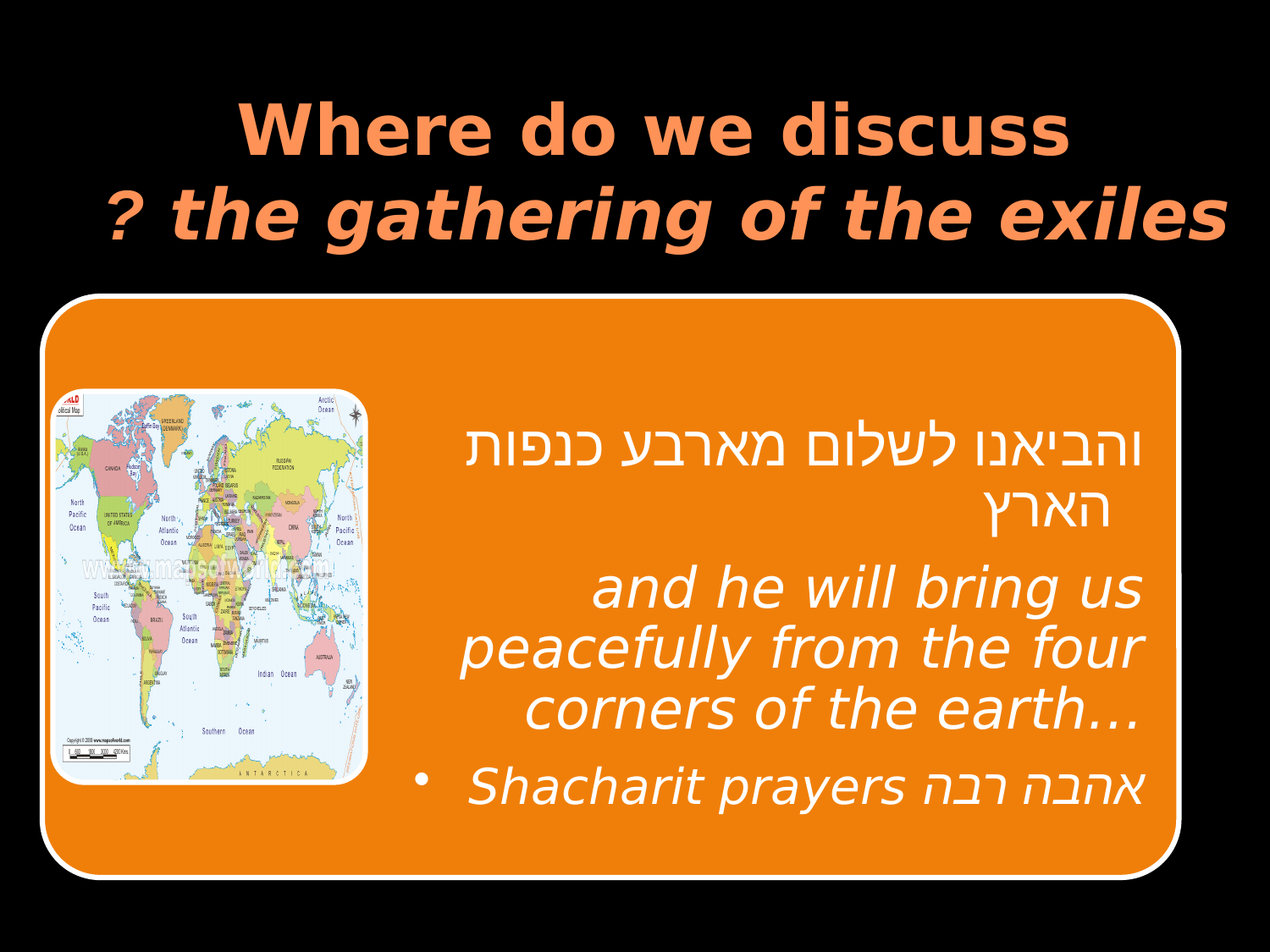

# Where do we discuss the gathering of the exiles?

והביאנו לשלום מארבע כנפות הארץ
and he will bring us peacefully from the four corners of the earth…
 Shacharit prayers אהבה רבה